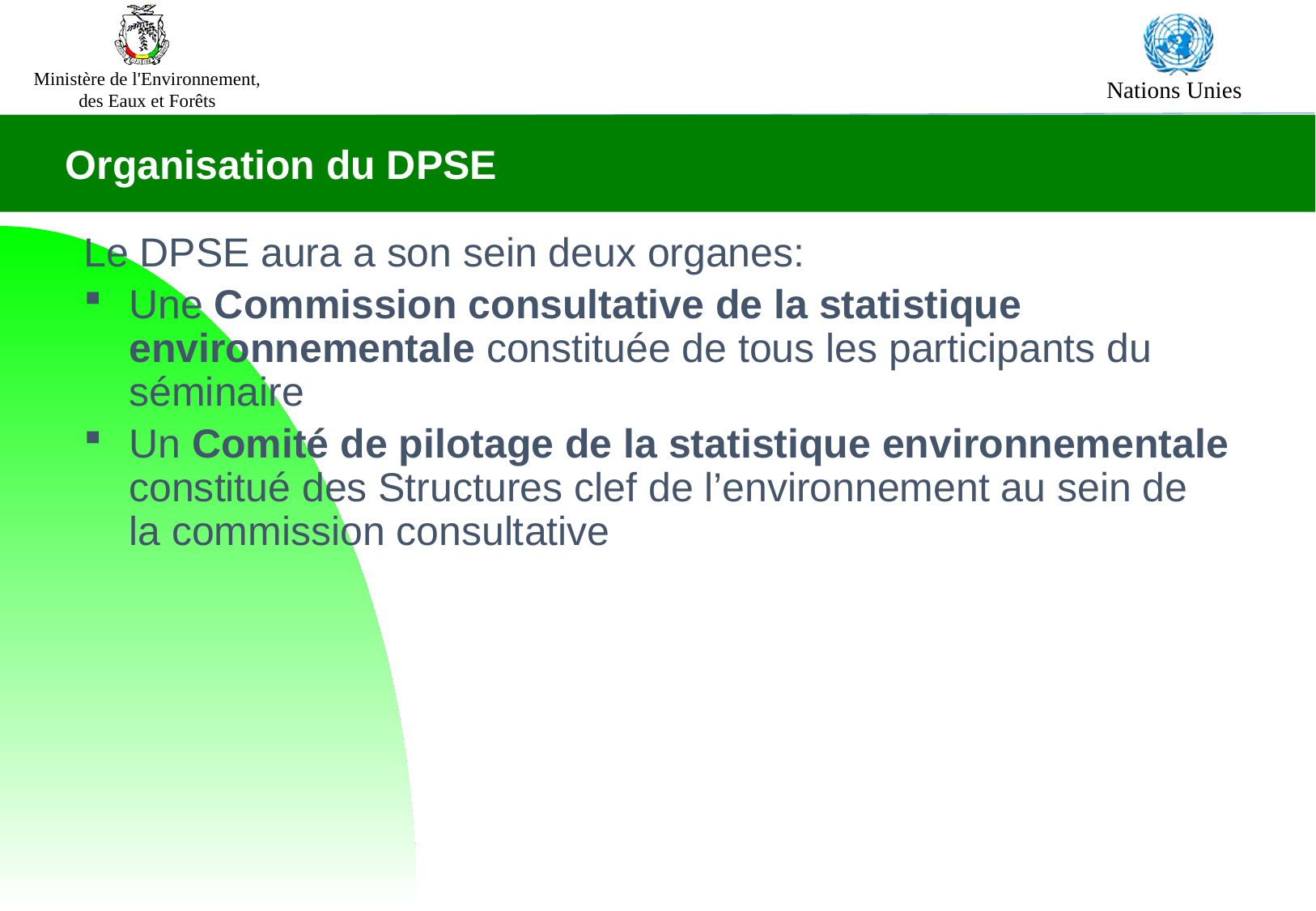

Organisation du DPSE
Le DPSE aura a son sein deux organes:
Une Commission consultative de la statistique environnementale constituée de tous les participants du séminaire
Un Comité de pilotage de la statistique environnementale constitué des Structures clef de l’environnement au sein de la commission consultative